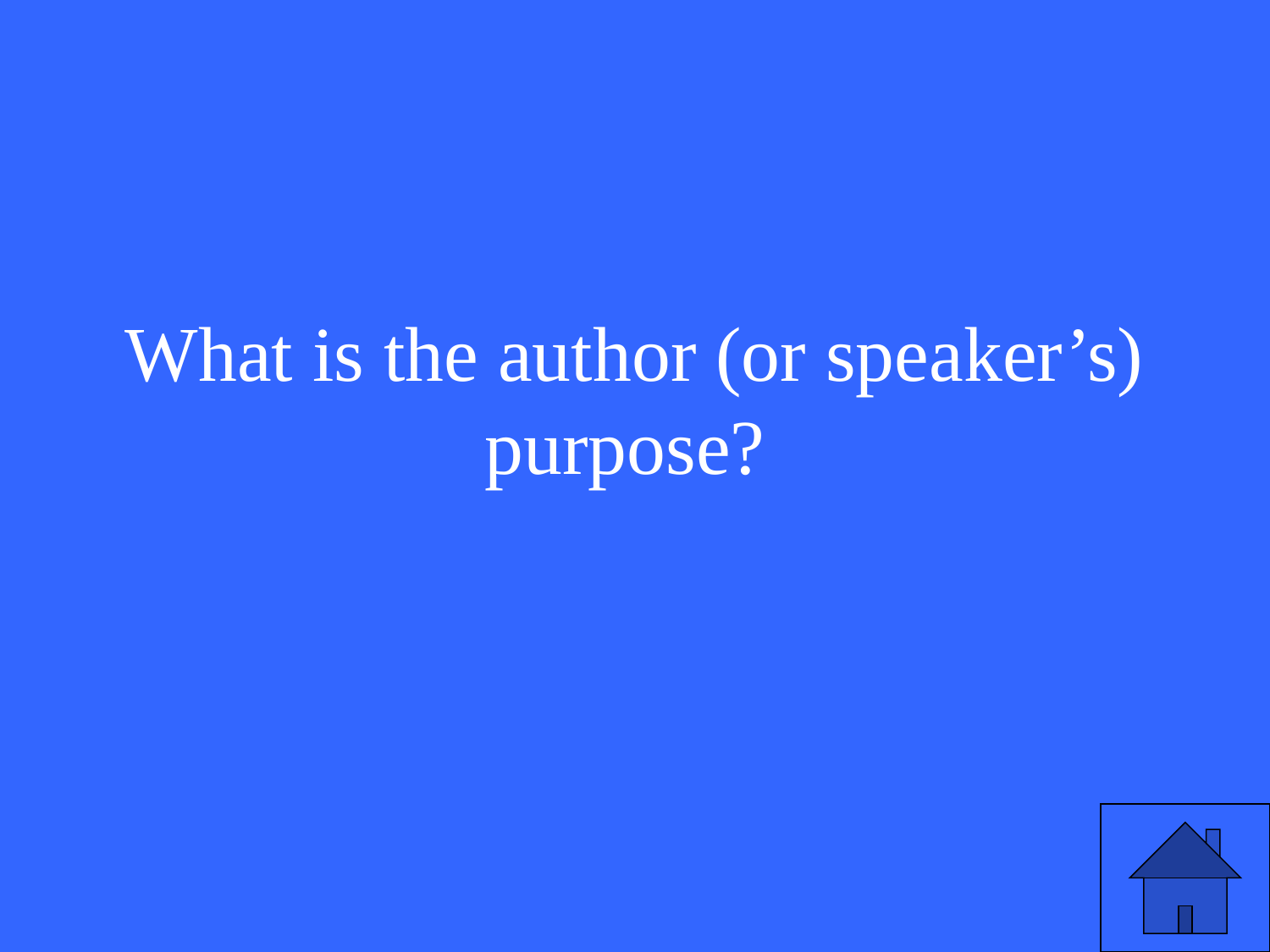

# What is the author (or speaker’s) purpose?